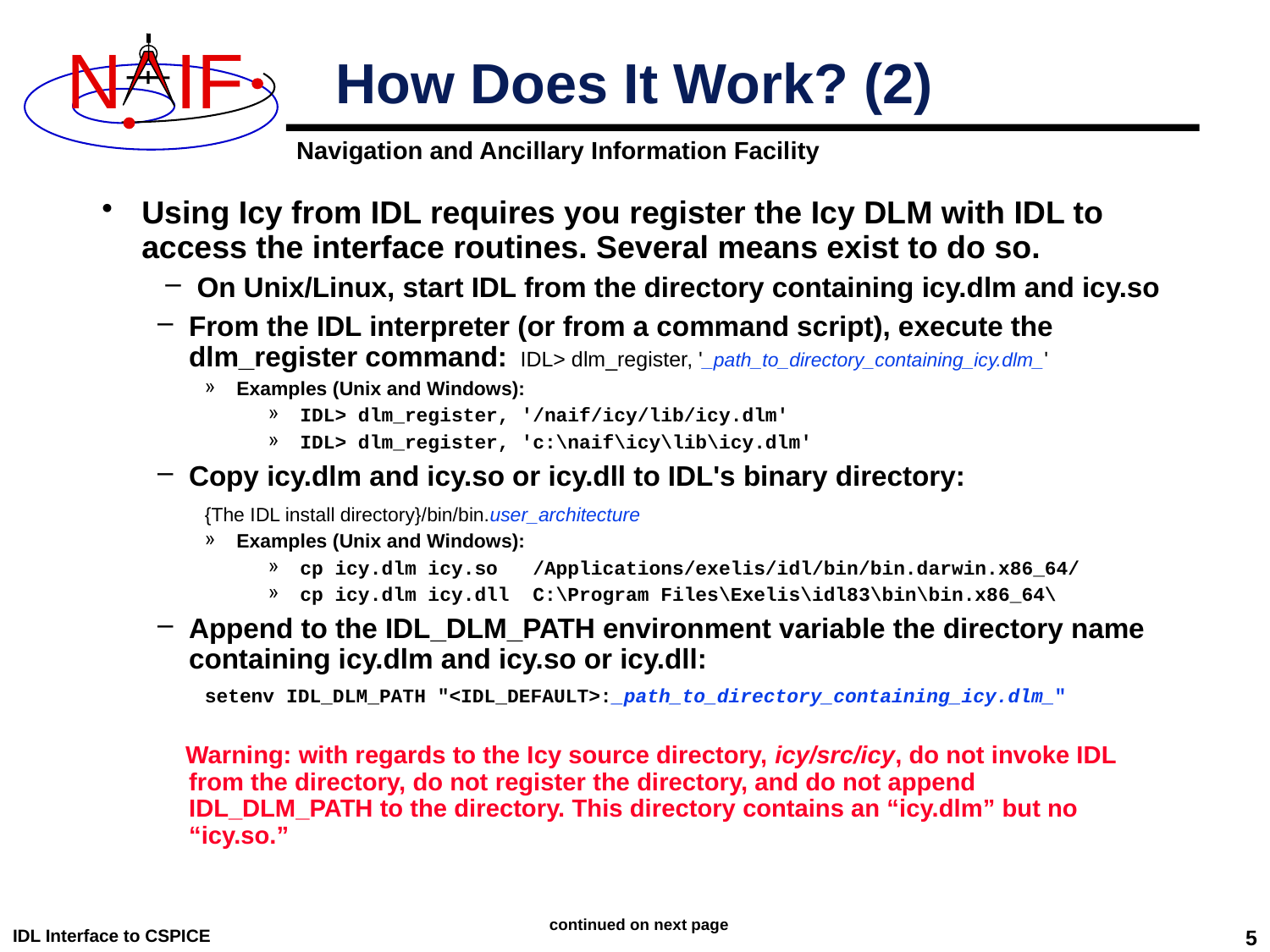

# How Does It Work? (2)
Using Icy from IDL requires you register the Icy DLM with IDL to access the interface routines. Several means exist to do so.
On Unix/Linux, start IDL from the directory containing icy.dlm and icy.so
From the IDL interpreter (or from a command script), execute the dlm_register command: IDL> dlm_register, '_path_to_directory_containing_icy.dlm_'
Examples (Unix and Windows):
IDL> dlm_register, '/naif/icy/lib/icy.dlm'
IDL> dlm_register, 'c:\naif\icy\lib\icy.dlm'
Copy icy.dlm and icy.so or icy.dll to IDL's binary directory:
{The IDL install directory}/bin/bin.user_architecture
Examples (Unix and Windows):
cp icy.dlm icy.so   /Applications/exelis/idl/bin/bin.darwin.x86_64/
cp icy.dlm icy.dll  C:\Program Files\Exelis\idl83\bin\bin.x86_64\
Append to the IDL_DLM_PATH environment variable the directory name containing icy.dlm and icy.so or icy.dll:
setenv IDL_DLM_PATH "<IDL_DEFAULT>:_path_to_directory_containing_icy.dlm_"

    Warning: with regards to the Icy source directory, icy/src/icy, do not invoke IDL from the directory, do not register the directory, and do not append IDL_DLM_PATH to the directory. This directory contains an “icy.dlm” but no “icy.so.”
continued on next page
IDL Interface to CSPICE
5